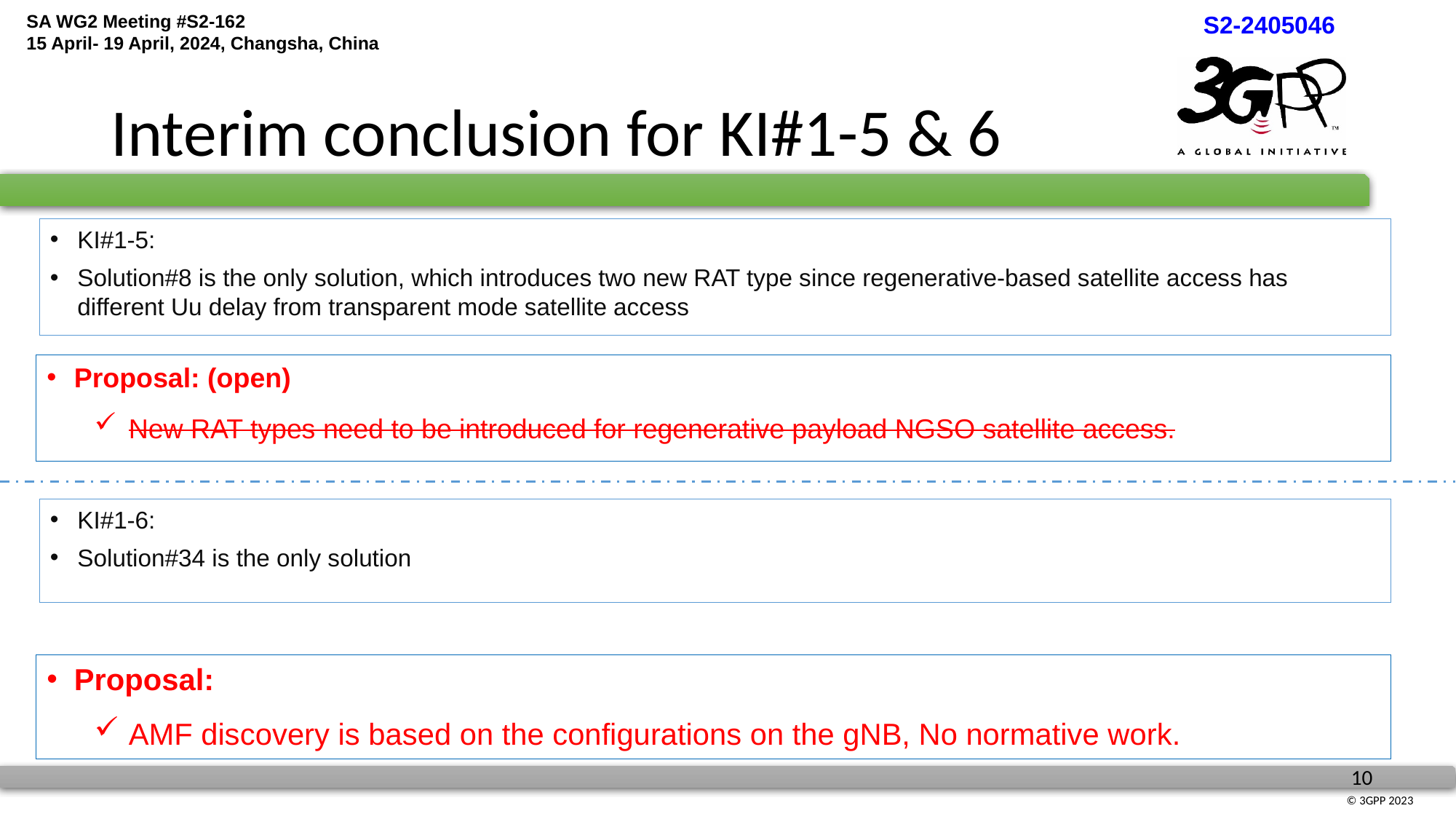

# Interim conclusion for KI#1-5 & 6
KI#1-5:
Solution#8 is the only solution, which introduces two new RAT type since regenerative-based satellite access has different Uu delay from transparent mode satellite access
Proposal: (open)
New RAT types need to be introduced for regenerative payload NGSO satellite access.
KI#1-6:
Solution#34 is the only solution
Proposal:
AMF discovery is based on the configurations on the gNB, No normative work.